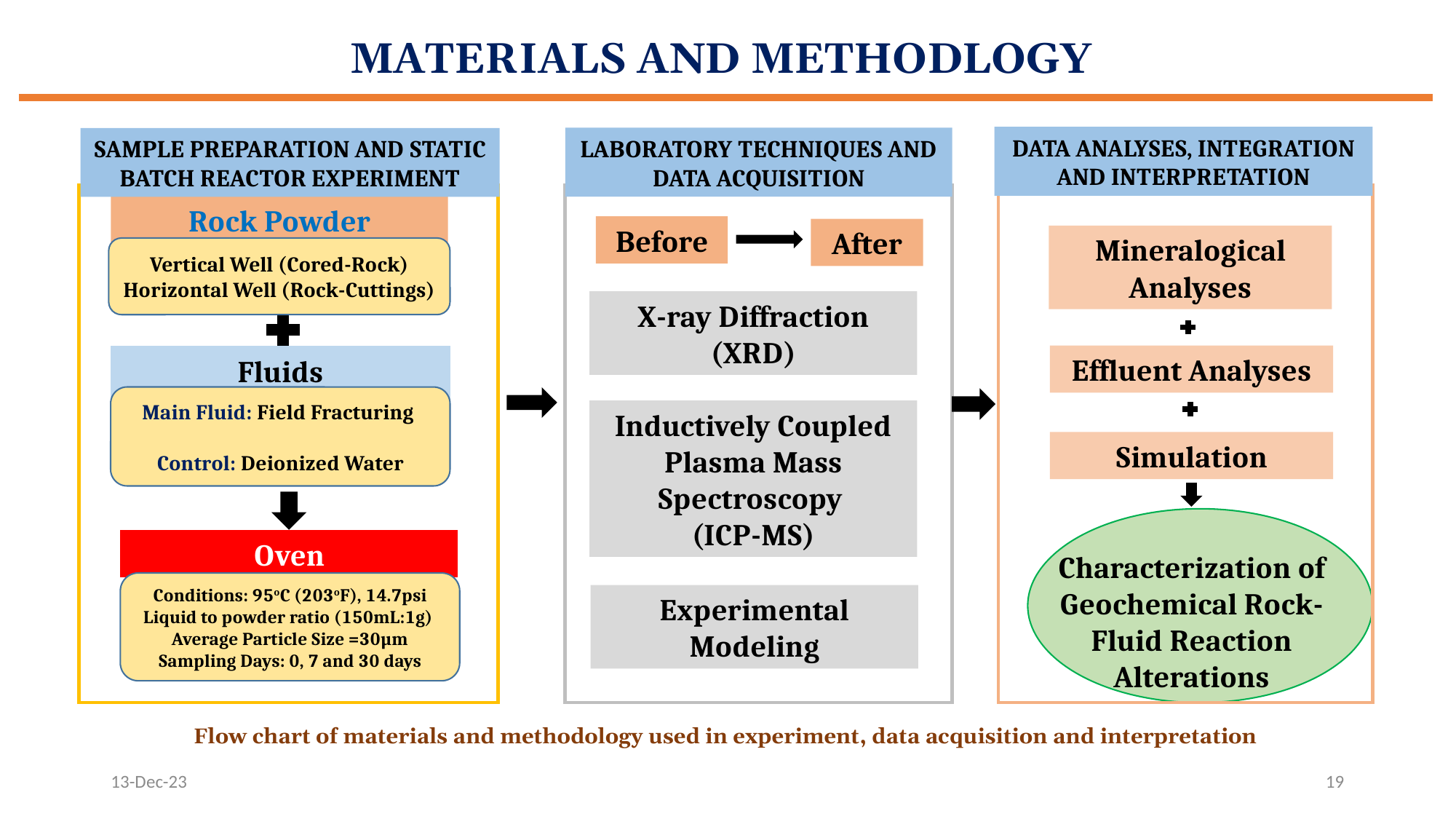

MATERIALS AND METHODLOGY
DATA ANALYSES, INTEGRATION AND INTERPRETATION
LABORATORY TECHNIQUES AND DATA ACQUISITION
SAMPLE PREPARATION AND STATIC BATCH REACTOR EXPERIMENT

Fluids

Rock Powder

Oven

Before
After

X-ray Diffraction (XRD)
Inductively Coupled Plasma Mass Spectroscopy
(ICP-MS)

Mineralogical Analyses

Effluent Analyses

Characterization of Geochemical Rock-Fluid Reaction Alterations

Vertical Well (Cored-Rock)
Horizontal Well (Rock-Cuttings)

Main Fluid: Field Fracturing

Control: Deionized Water

Conditions: 95oC (203oF), 14.7psi
Liquid to powder ratio (150mL:1g)  Average Particle Size =30µm
Sampling Days: 0, 7 and 30 days

Simulation
Experimental Modeling
Flow chart of materials and methodology used in experiment, data acquisition and interpretation
13-Dec-23
19